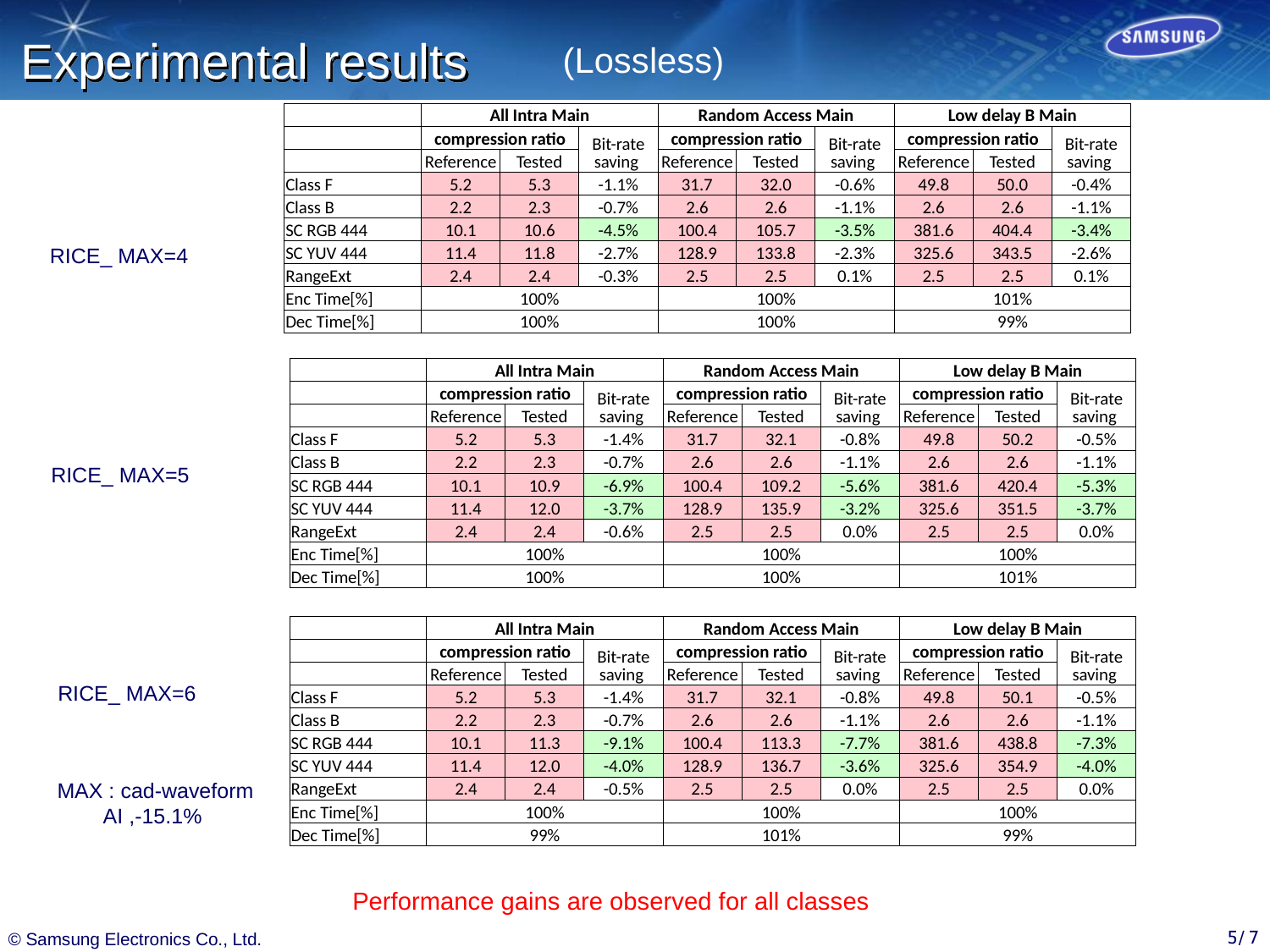

(Lossless)
# Experimental results
|  | All Intra Main |  |  | Random Access Main |  |  | Low delay B Main |  |  |
| --- | --- | --- | --- | --- | --- | --- | --- | --- | --- |
|  | compression ratio |  | Bit-rate saving | compression ratio |  | Bit-rate saving | compression ratio |  | Bit-rate saving |
|  | Reference | Tested |  | Reference | Tested |  | Reference | Tested |  |
| Class F | 5.2 | 5.3 | -1.1% | 31.7 | 32.0 | -0.6% | 49.8 | 50.0 | -0.4% |
| Class B | 2.2 | 2.3 | -0.7% | 2.6 | 2.6 | -1.1% | 2.6 | 2.6 | -1.1% |
| SC RGB 444 | 10.1 | 10.6 | -4.5% | 100.4 | 105.7 | -3.5% | 381.6 | 404.4 | -3.4% |
| SC YUV 444 | 11.4 | 11.8 | -2.7% | 128.9 | 133.8 | -2.3% | 325.6 | 343.5 | -2.6% |
| RangeExt | 2.4 | 2.4 | -0.3% | 2.5 | 2.5 | 0.1% | 2.5 | 2.5 | 0.1% |
| Enc Time[%] | 100% |  |  | 100% |  |  | 101% |  |  |
| Dec Time[%] | 100% |  |  | 100% |  |  | 99% |  |  |
RICE_ MAX=4
|  | All Intra Main |  |  | Random Access Main |  |  | Low delay B Main |  |  |
| --- | --- | --- | --- | --- | --- | --- | --- | --- | --- |
|  | compression ratio |  | Bit-rate saving | compression ratio |  | Bit-rate saving | compression ratio |  | Bit-rate saving |
|  | Reference | Tested |  | Reference | Tested |  | Reference | Tested |  |
| Class F | 5.2 | 5.3 | -1.4% | 31.7 | 32.1 | -0.8% | 49.8 | 50.2 | -0.5% |
| Class B | 2.2 | 2.3 | -0.7% | 2.6 | 2.6 | -1.1% | 2.6 | 2.6 | -1.1% |
| SC RGB 444 | 10.1 | 10.9 | -6.9% | 100.4 | 109.2 | -5.6% | 381.6 | 420.4 | -5.3% |
| SC YUV 444 | 11.4 | 12.0 | -3.7% | 128.9 | 135.9 | -3.2% | 325.6 | 351.5 | -3.7% |
| RangeExt | 2.4 | 2.4 | -0.6% | 2.5 | 2.5 | 0.0% | 2.5 | 2.5 | 0.0% |
| Enc Time[%] | 100% |  |  | 100% |  |  | 100% |  |  |
| Dec Time[%] | 100% |  |  | 100% |  |  | 101% |  |  |
RICE_ MAX=5
|  | All Intra Main |  |  | Random Access Main |  |  | Low delay B Main |  |  |
| --- | --- | --- | --- | --- | --- | --- | --- | --- | --- |
|  | compression ratio |  | Bit-rate saving | compression ratio |  | Bit-rate saving | compression ratio |  | Bit-rate saving |
|  | Reference | Tested |  | Reference | Tested |  | Reference | Tested |  |
| Class F | 5.2 | 5.3 | -1.4% | 31.7 | 32.1 | -0.8% | 49.8 | 50.1 | -0.5% |
| Class B | 2.2 | 2.3 | -0.7% | 2.6 | 2.6 | -1.1% | 2.6 | 2.6 | -1.1% |
| SC RGB 444 | 10.1 | 11.3 | -9.1% | 100.4 | 113.3 | -7.7% | 381.6 | 438.8 | -7.3% |
| SC YUV 444 | 11.4 | 12.0 | -4.0% | 128.9 | 136.7 | -3.6% | 325.6 | 354.9 | -4.0% |
| RangeExt | 2.4 | 2.4 | -0.5% | 2.5 | 2.5 | 0.0% | 2.5 | 2.5 | 0.0% |
| Enc Time[%] | 100% |  |  | 100% |  |  | 100% |  |  |
| Dec Time[%] | 99% |  |  | 101% |  |  | 99% |  |  |
RICE_ MAX=6
MAX : cad-waveform
AI ,-15.1%
Performance gains are observed for all classes